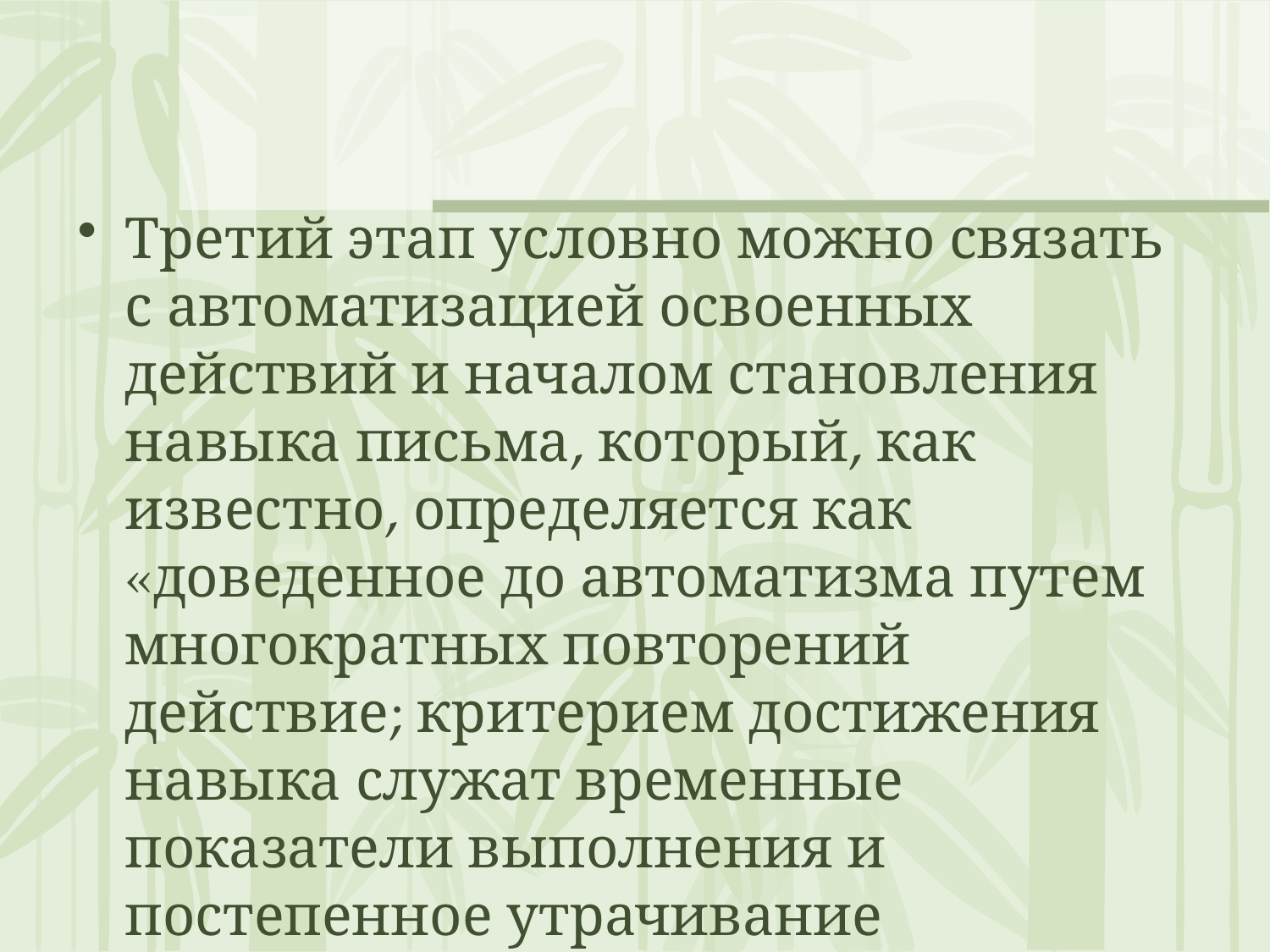

#
Третий этап условно можно связать с автоматизацией освоенных действий и началом становления навыка письма, который, как известно, определяется как «доведенное до автоматизма путем многократных повторений действие; критерием достижения навыка служат временные показатели выполнения и постепенное утрачивание необходимости в постоянном внимании (контроле)».